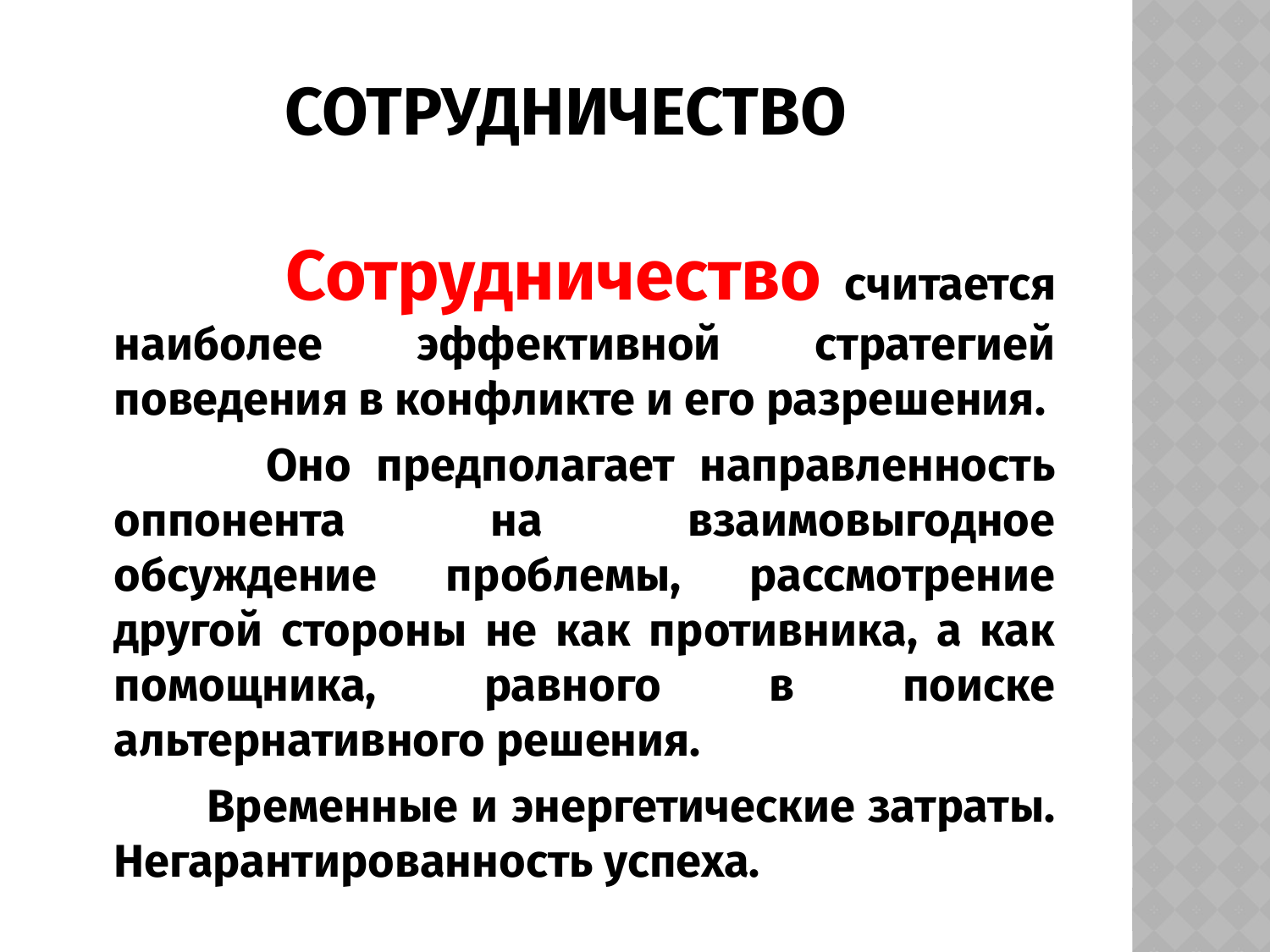

# Сотрудничество
         Сотрудничество считается наиболее эффективной стратегией поведения в конфликте и его разрешения.
		 Оно предполагает направленность оппонента на взаимовыгодное обсуждение проблемы, рассмотрение другой стороны не как противника, а как помощника, равного в поиске альтернативного решения.
          Временные и энергетические затраты. Негарантированность успеха.